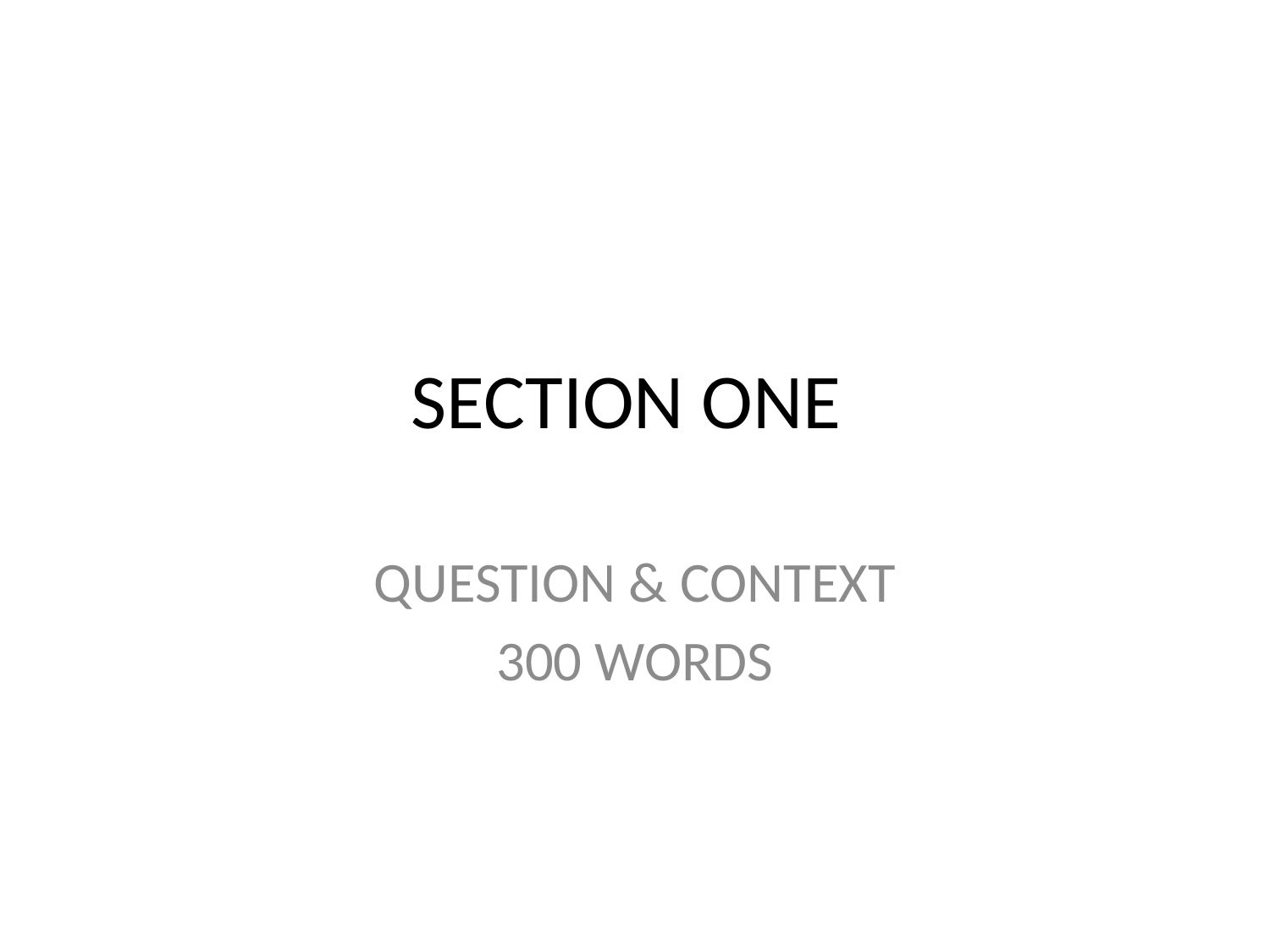

# SECTION ONE
QUESTION & CONTEXT
300 WORDS